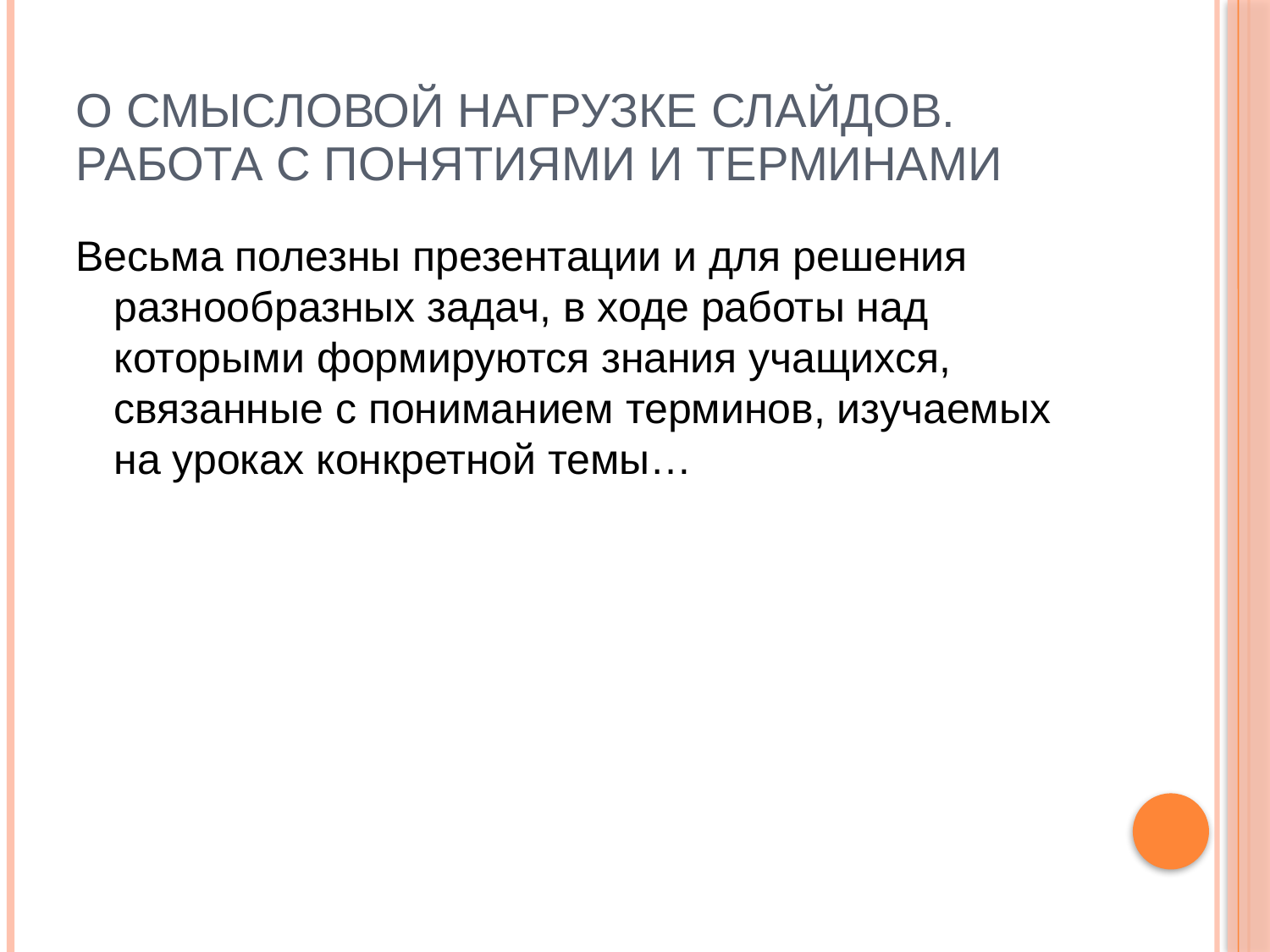

# О смысловой нагрузке слайдов. Работа с понятиями и терминами
Весьма полезны презентации и для решения разнообразных задач, в ходе работы над которыми формируются знания учащихся, связанные с пониманием терминов, изучаемых на уроках конкретной темы…